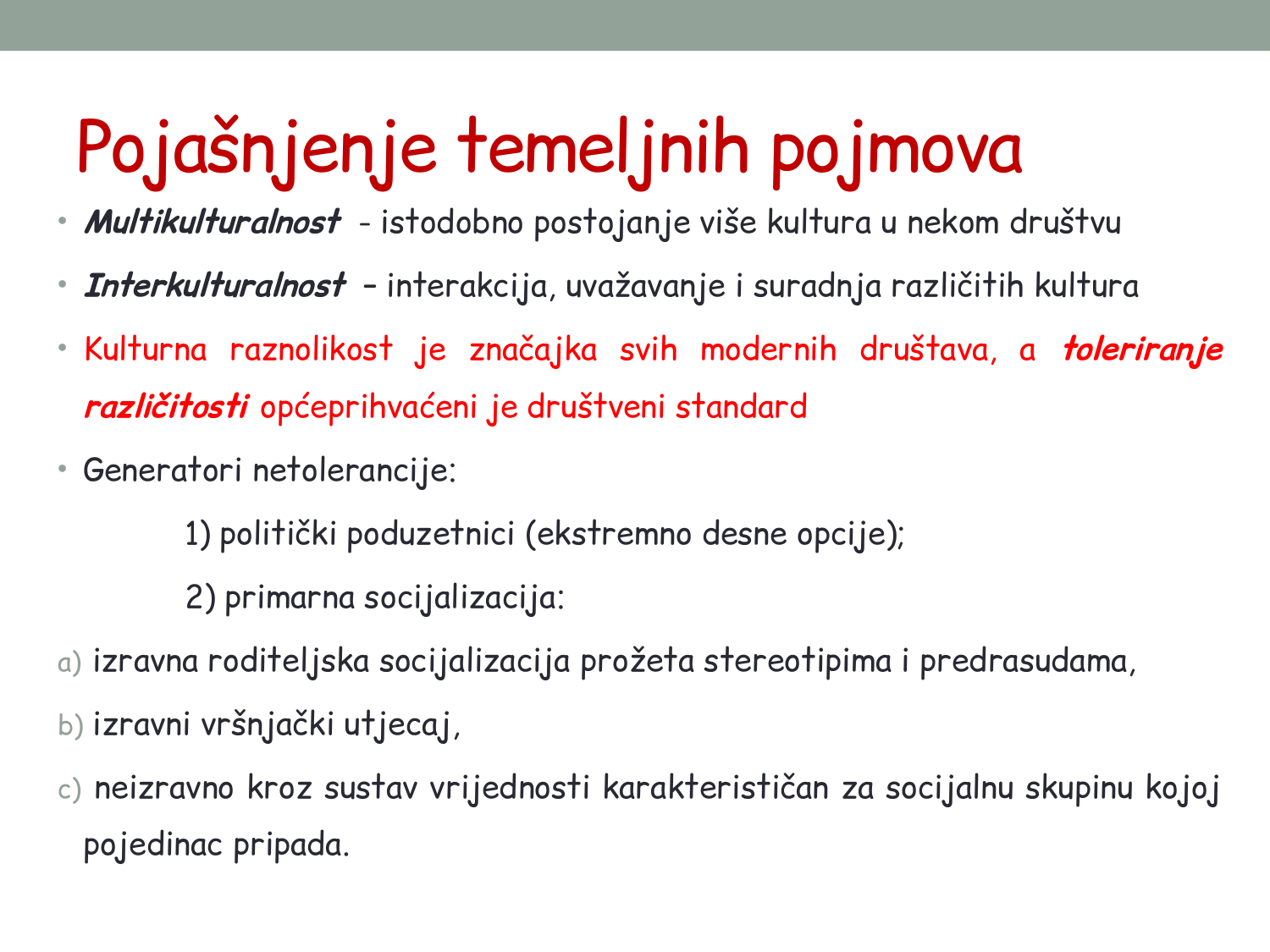

# Pojašnjenje temeljnih pojmova
Multikulturalnost  - istodobno postojanje više kultura u nekom društvu
Interkulturalnost  – interakcija, uvažavanje i suradnja različitih kultura
Kulturna raznolikost je značajka svih modernih društava, a toleriranje različitosti općeprihvaćeni je društveni standard
Generatori netolerancije:
	1) politički poduzetnici (ekstremno desne opcije);
	2) primarna socijalizacija:
 izravna roditeljska socijalizacija prožeta stereotipima i predrasudama,
 izravni vršnjački utjecaj,
 neizravno kroz sustav vrijednosti karakterističan za socijalnu skupinu kojoj pojedinac pripada.